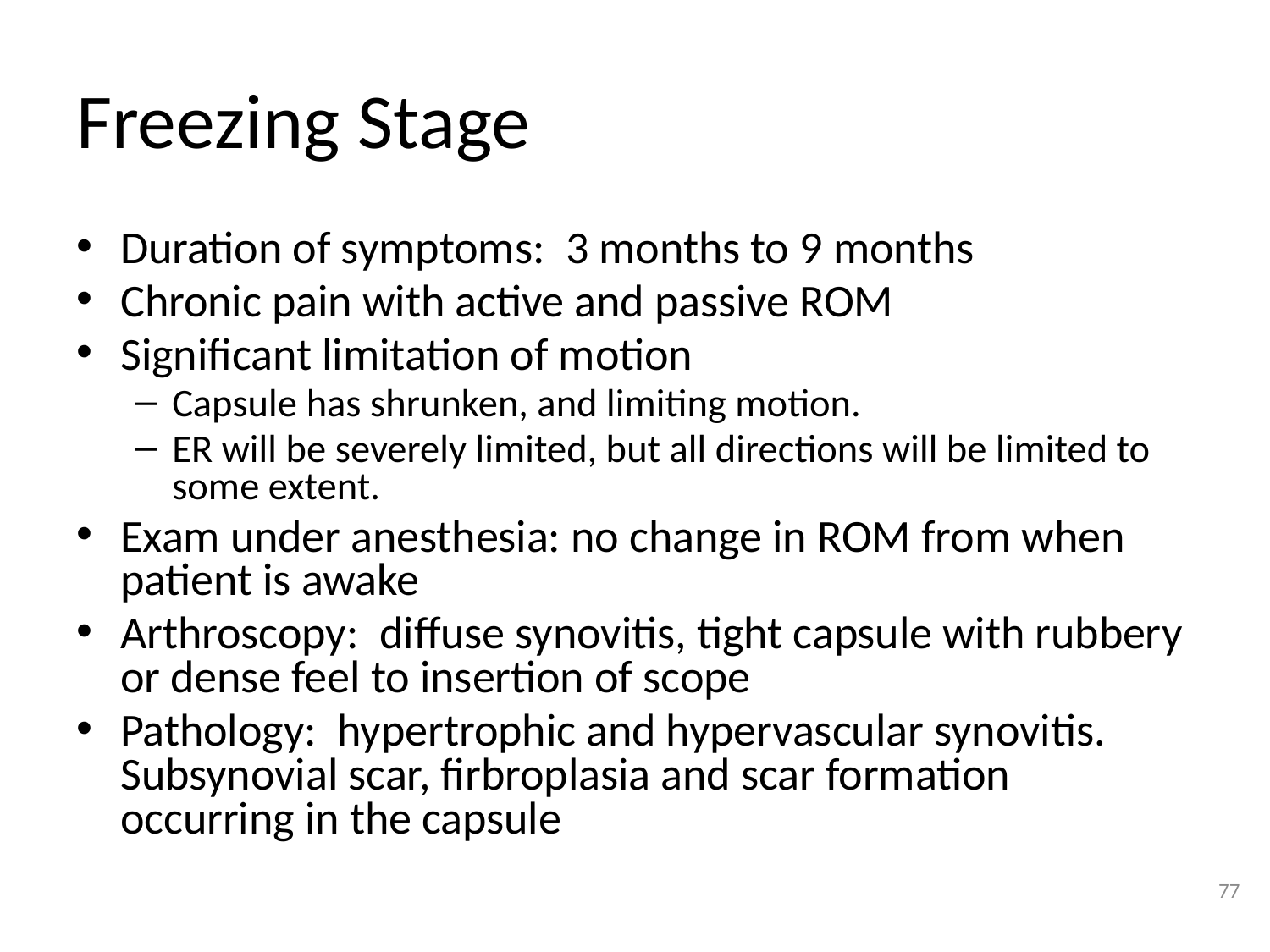

# Freezing Stage
Duration of symptoms:  3 months to 9 months
Chronic pain with active and passive ROM
Significant limitation of motion
Capsule has shrunken, and limiting motion.
ER will be severely limited, but all directions will be limited to some extent.
Exam under anesthesia: no change in ROM from when patient is awake
Arthroscopy:  diffuse synovitis, tight capsule with rubbery or dense feel to insertion of scope
Pathology:  hypertrophic and hypervascular synovitis. Subsynovial scar, firbroplasia and scar formation occurring in the capsule
77